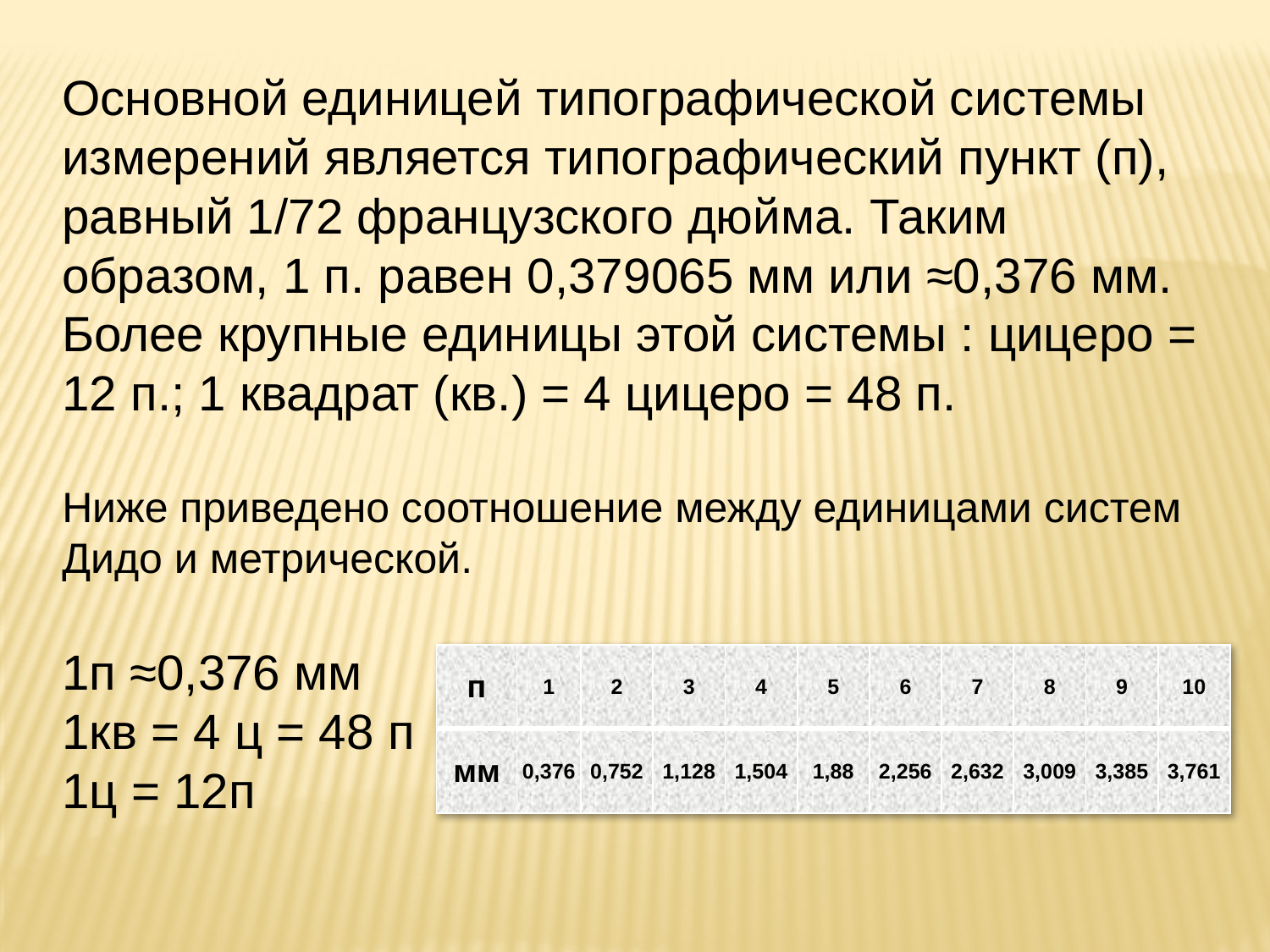

Основной единицей типографической системы измерений является типографический пункт (п), равный 1/72 французского дюйма. Таким образом, 1 п. равен 0,379065 мм или ≈0,376 мм. Более крупные единицы этой системы : цицеро = 12 п.; 1 квадрат (кв.) = 4 цицеро = 48 п.

Ниже приведено соотношение между единицами систем Дидо и метрической.

1п ≈0,376 мм
1кв = 4 ц = 48 п
1ц = 12п

| п | 1 | 2 | 3 | 4 | 5 | 6 | 7 | 8 | 9 | 10 |
| --- | --- | --- | --- | --- | --- | --- | --- | --- | --- | --- |
| мм | 0,376 | 0,752 | 1,128 | 1,504 | 1,88 | 2,256 | 2,632 | 3,009 | 3,385 | 3,761 |